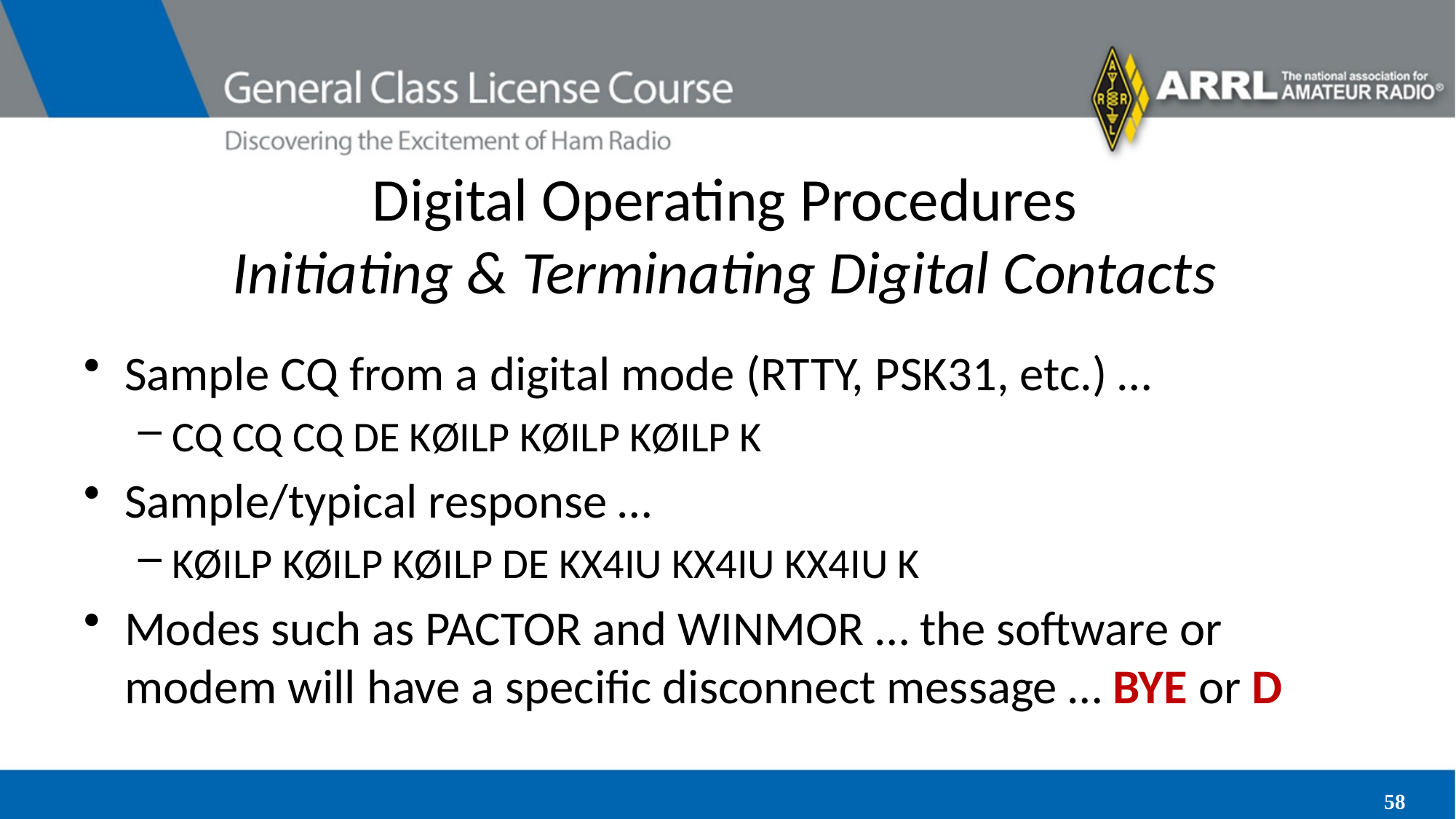

# Digital Operating Procedures Initiating & Terminating Digital Contacts
Sample CQ from a digital mode (RTTY, PSK31, etc.) …
CQ CQ CQ DE KØILP KØILP KØILP K
Sample/typical response …
KØILP KØILP KØILP DE KX4IU KX4IU KX4IU K
Modes such as PACTOR and WINMOR … the software or modem will have a specific disconnect message … BYE or D